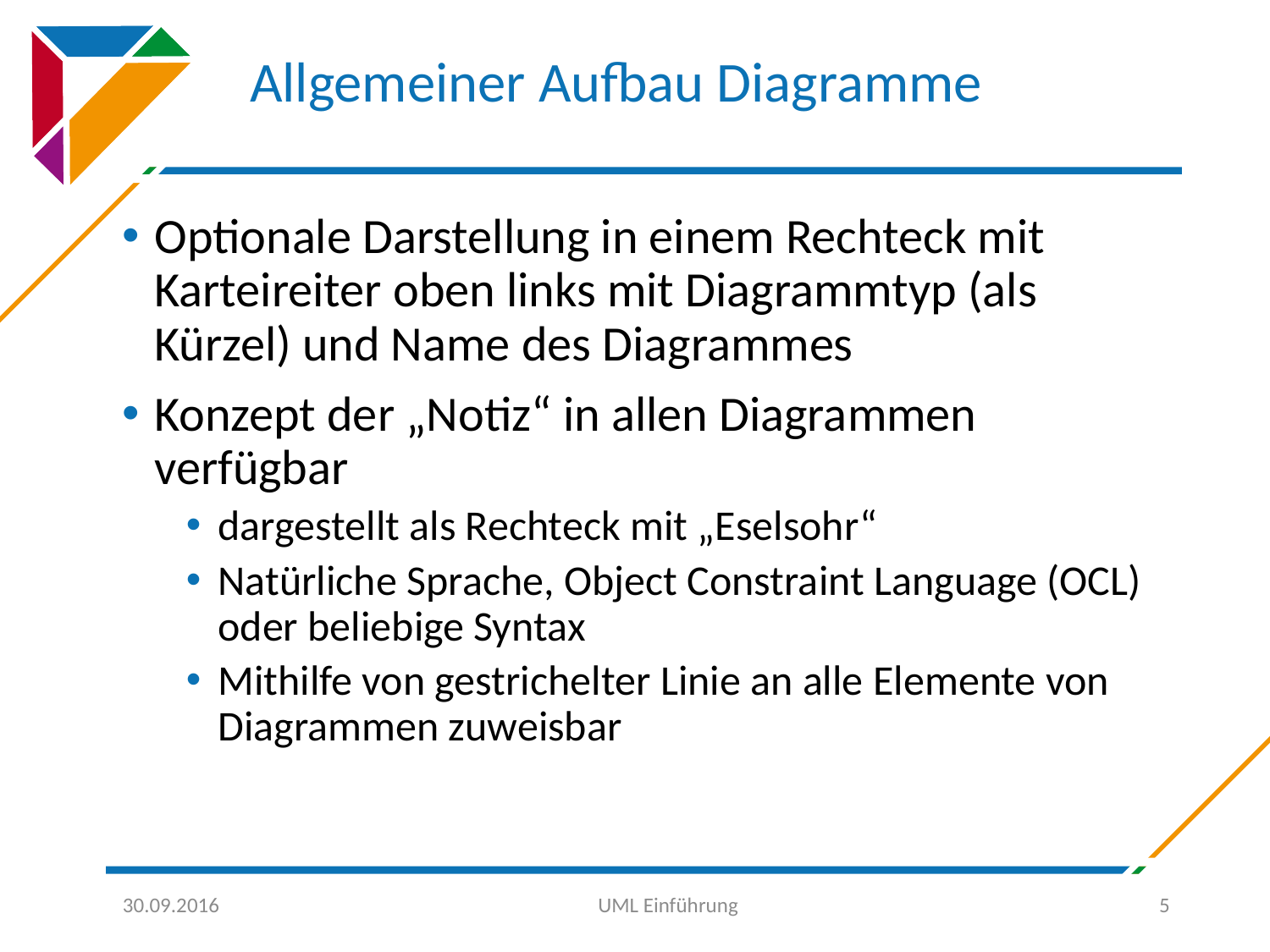

# Allgemeiner Aufbau Diagramme
Optionale Darstellung in einem Rechteck mit Karteireiter oben links mit Diagrammtyp (als Kürzel) und Name des Diagrammes
Konzept der „Notiz“ in allen Diagrammen verfügbar
dargestellt als Rechteck mit „Eselsohr“
Natürliche Sprache, Object Constraint Language (OCL) oder beliebige Syntax
Mithilfe von gestrichelter Linie an alle Elemente von Diagrammen zuweisbar

30.09.2016
UML Einführung
5